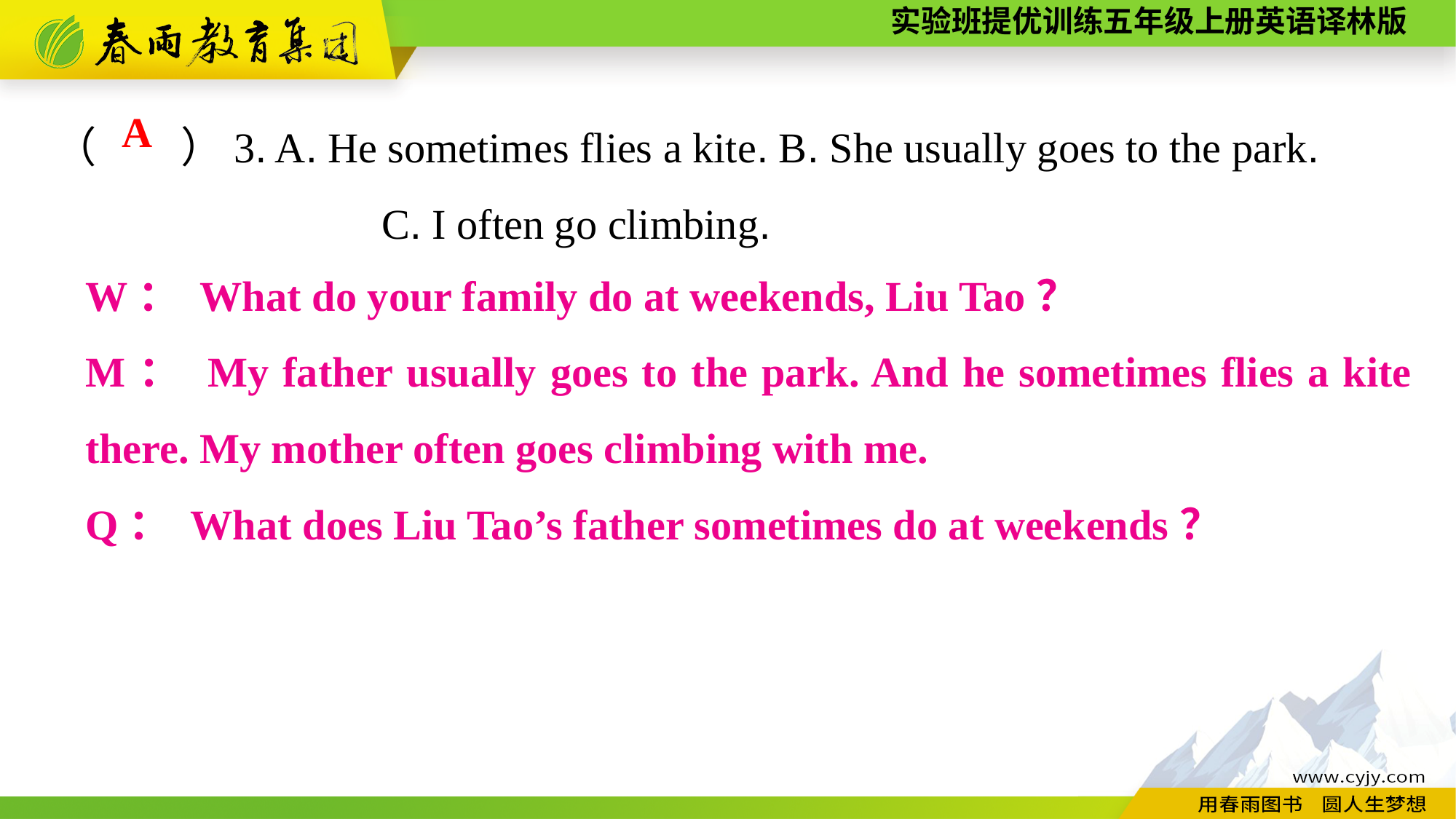

（　　）3. A. He sometimes flies a kite. B. She usually goes to the park.
			C. I often go climbing.
A
W： What do your family do at weekends, Liu Tao？
M： My father usually goes to the park. And he sometimes flies a kite there. My mother often goes climbing with me.
Q： What does Liu Tao’s father sometimes do at weekends？